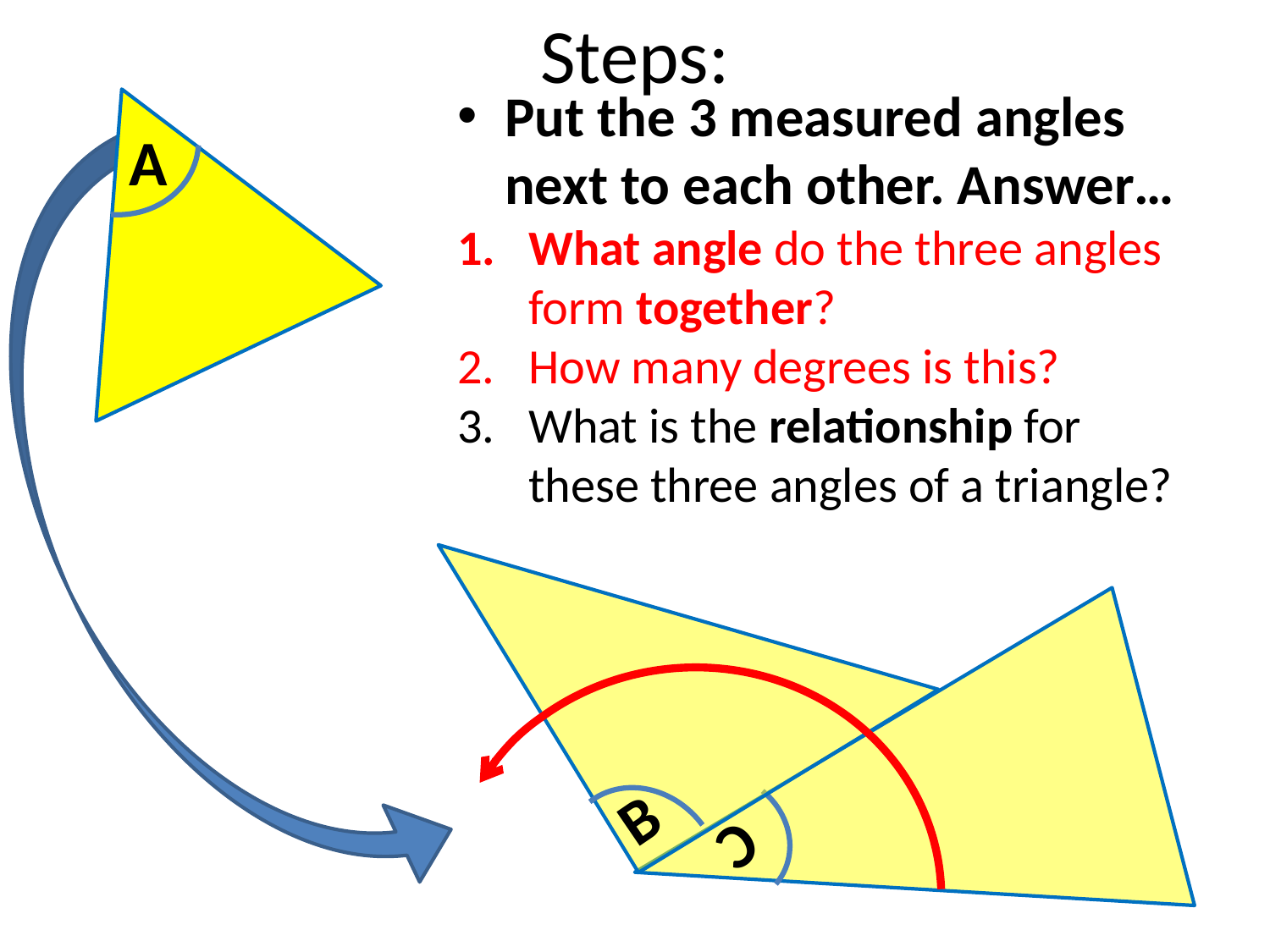

# Steps:

A
Put the 3 measured angles next to each other. Answer…
What angle do the three angles form together?
How many degrees is this?
What is the relationship for these three angles of a triangle?

B

C